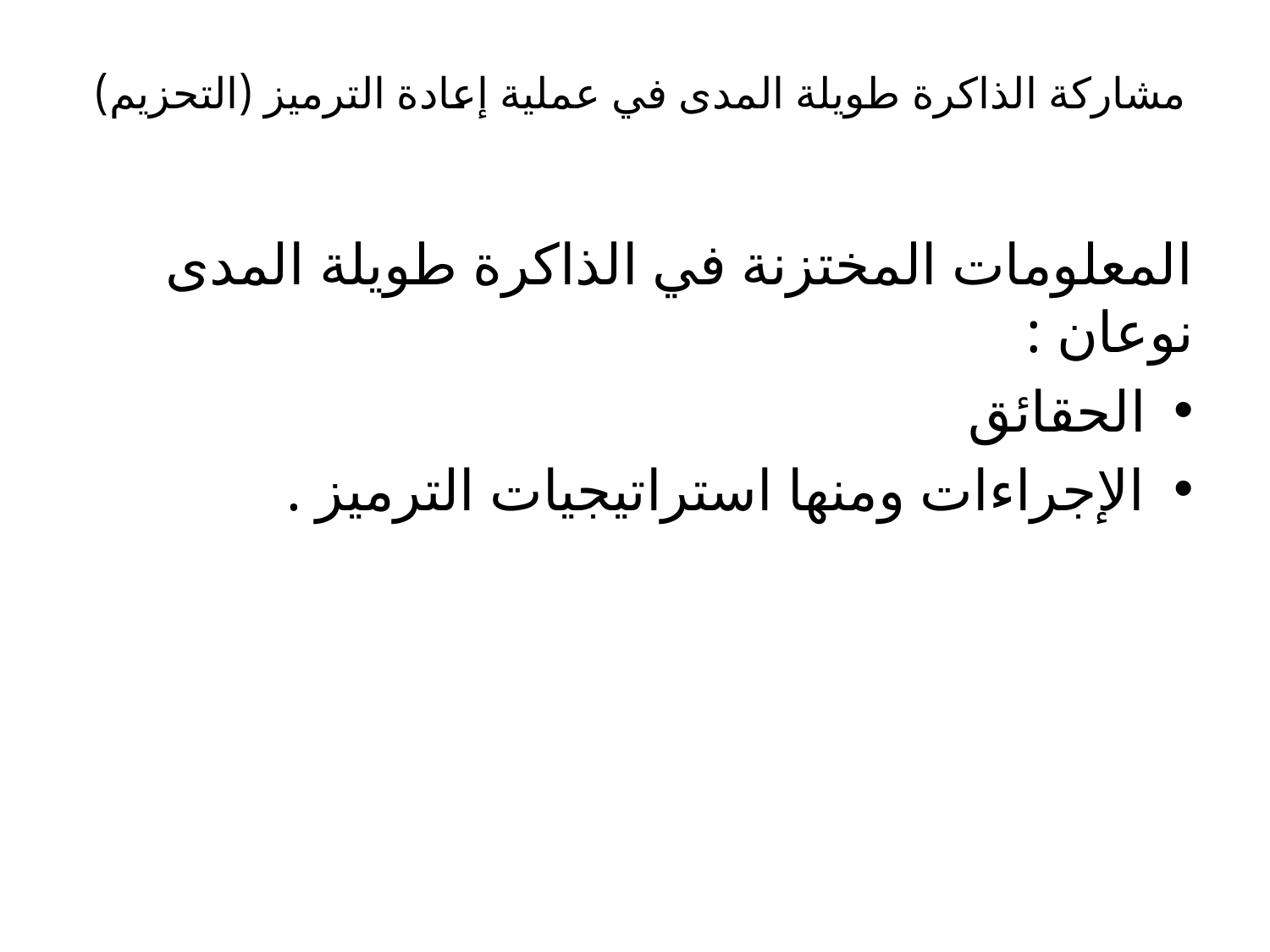

# مشاركة الذاكرة طويلة المدى في عملية إعادة الترميز (التحزيم)
المعلومات المختزنة في الذاكرة طويلة المدى نوعان :
الحقائق
الإجراءات ومنها استراتيجيات الترميز .